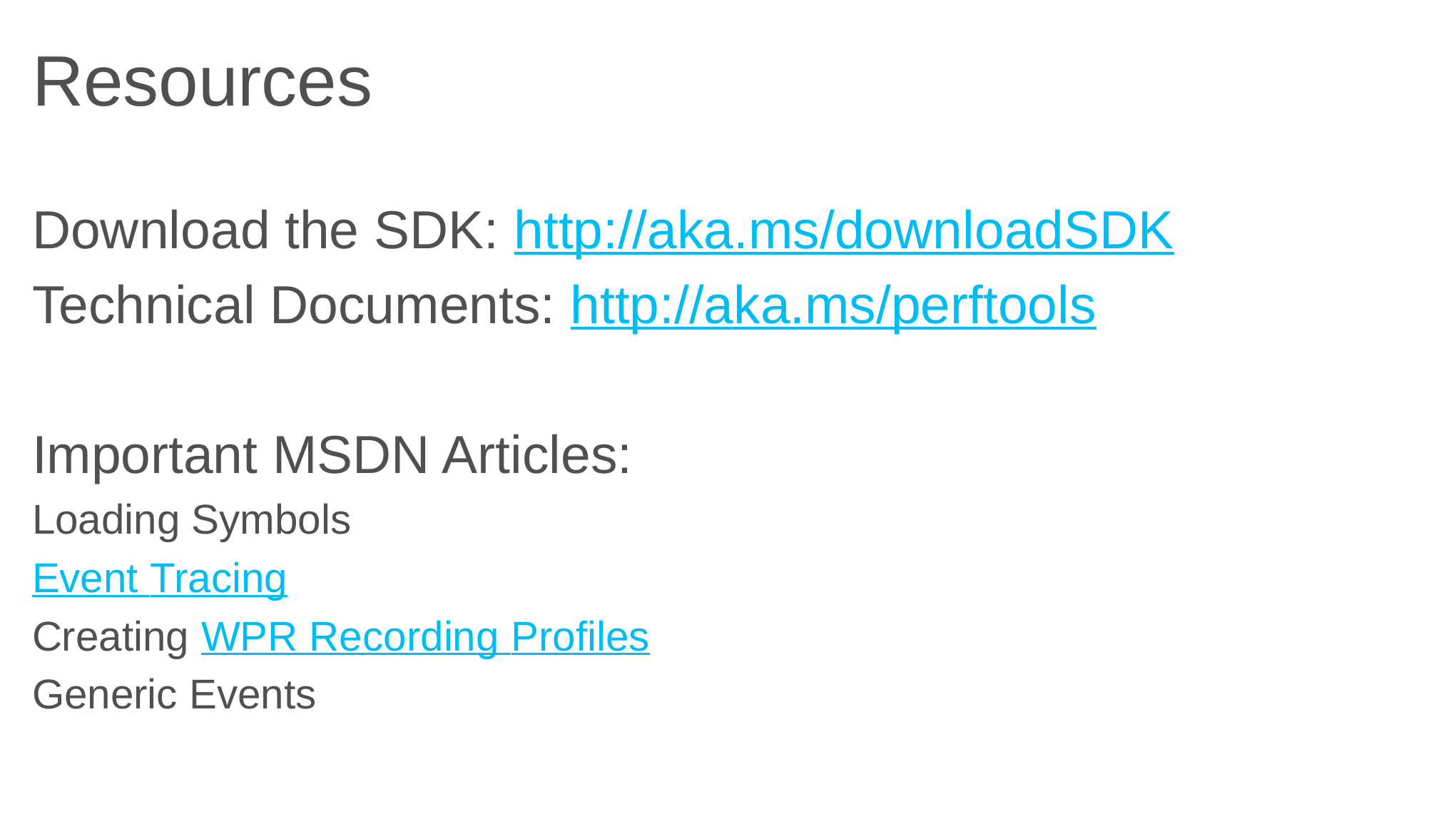

# Resources
Download the SDK: http://aka.ms/downloadSDK
Technical Documents: http://aka.ms/perftools

Important MSDN Articles:
Loading Symbols
Event Tracing
Creating WPR Recording Profiles
Generic Events